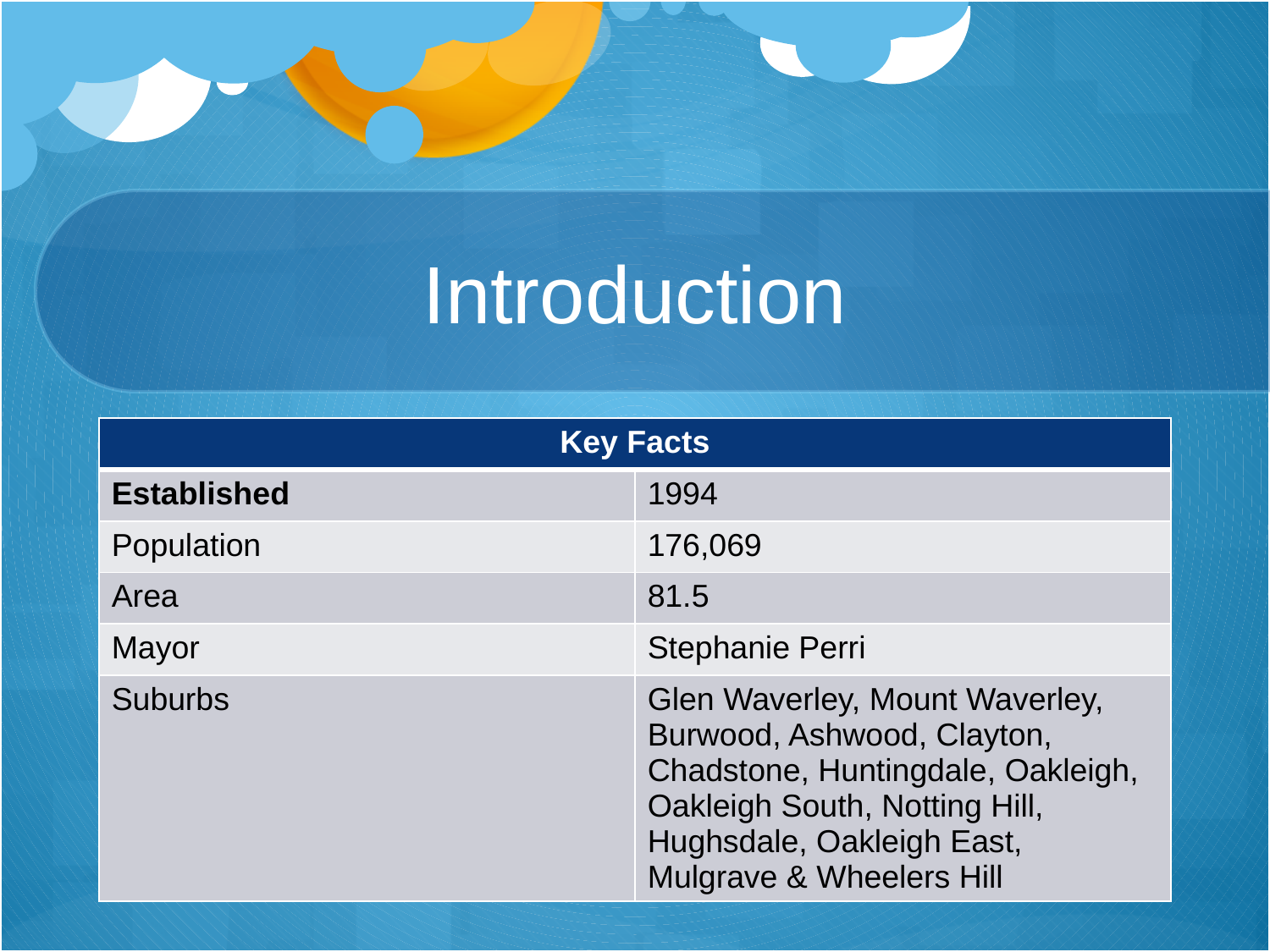

# Introduction
| Key Facts |  |
| --- | --- |
| Established | 1994 |
| Population | 176,069 |
| Area | 81.5 |
| Mayor | Stephanie Perri |
| Suburbs | Glen Waverley, Mount Waverley, Burwood, Ashwood, Clayton, Chadstone, Huntingdale, Oakleigh, Oakleigh South, Notting Hill, Hughsdale, Oakleigh East, Mulgrave & Wheelers Hill |